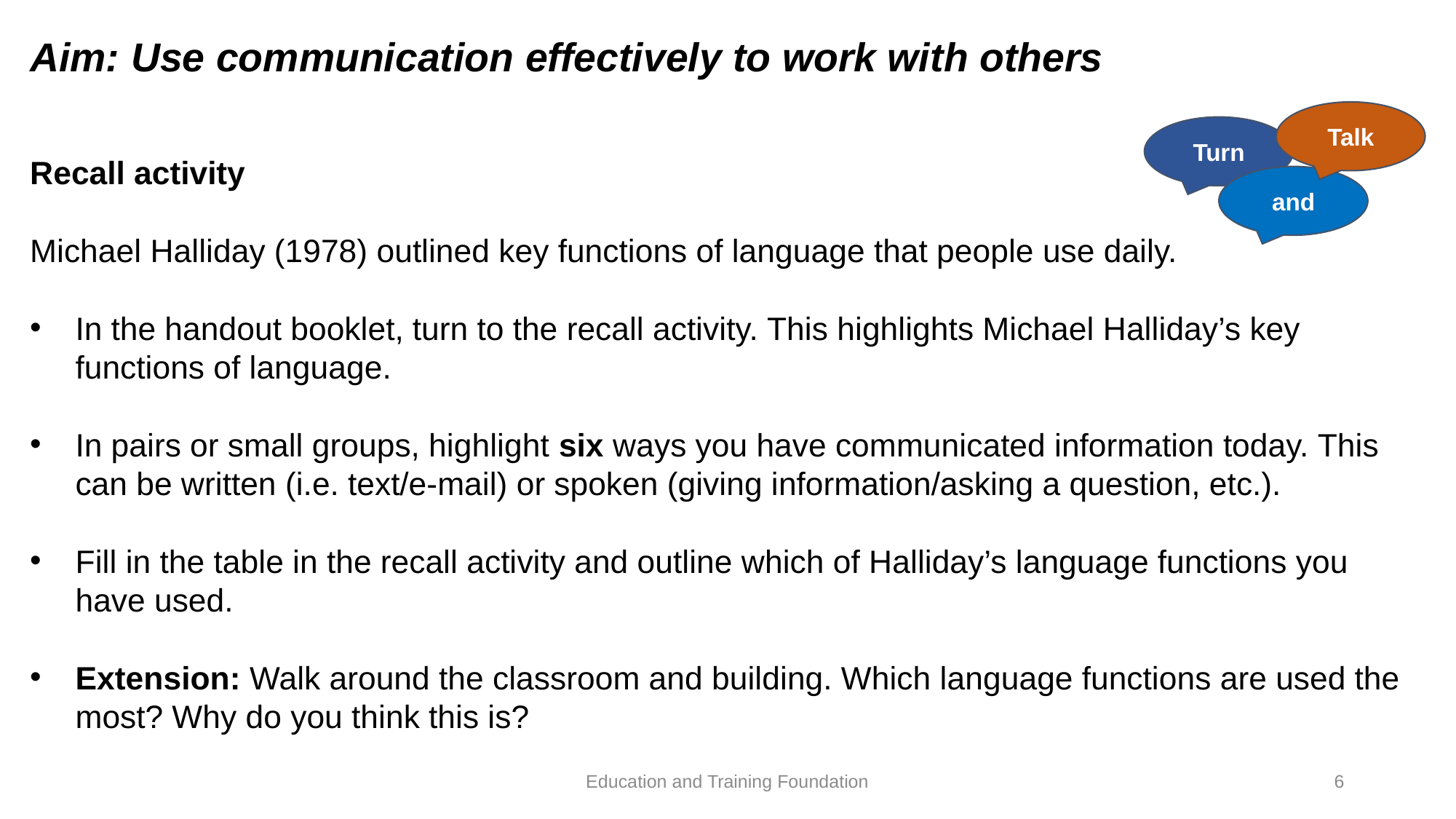

# Aim: Use communication effectively to work with others
Talk
Turn
and
Recall activity

Michael Halliday (1978) outlined key functions of language that people use daily.

In the handout booklet, turn to the recall activity. This highlights Michael Halliday’s key functions of language.

In pairs or small groups, highlight six ways you have communicated information today. This can be written (i.e. text/e-mail) or spoken (giving information/asking a question, etc.).

Fill in the table in the recall activity and outline which of Halliday’s language functions you have used.

Extension: Walk around the classroom and building. Which language functions are used the most? Why do you think this is?
Education and Training Foundation
6